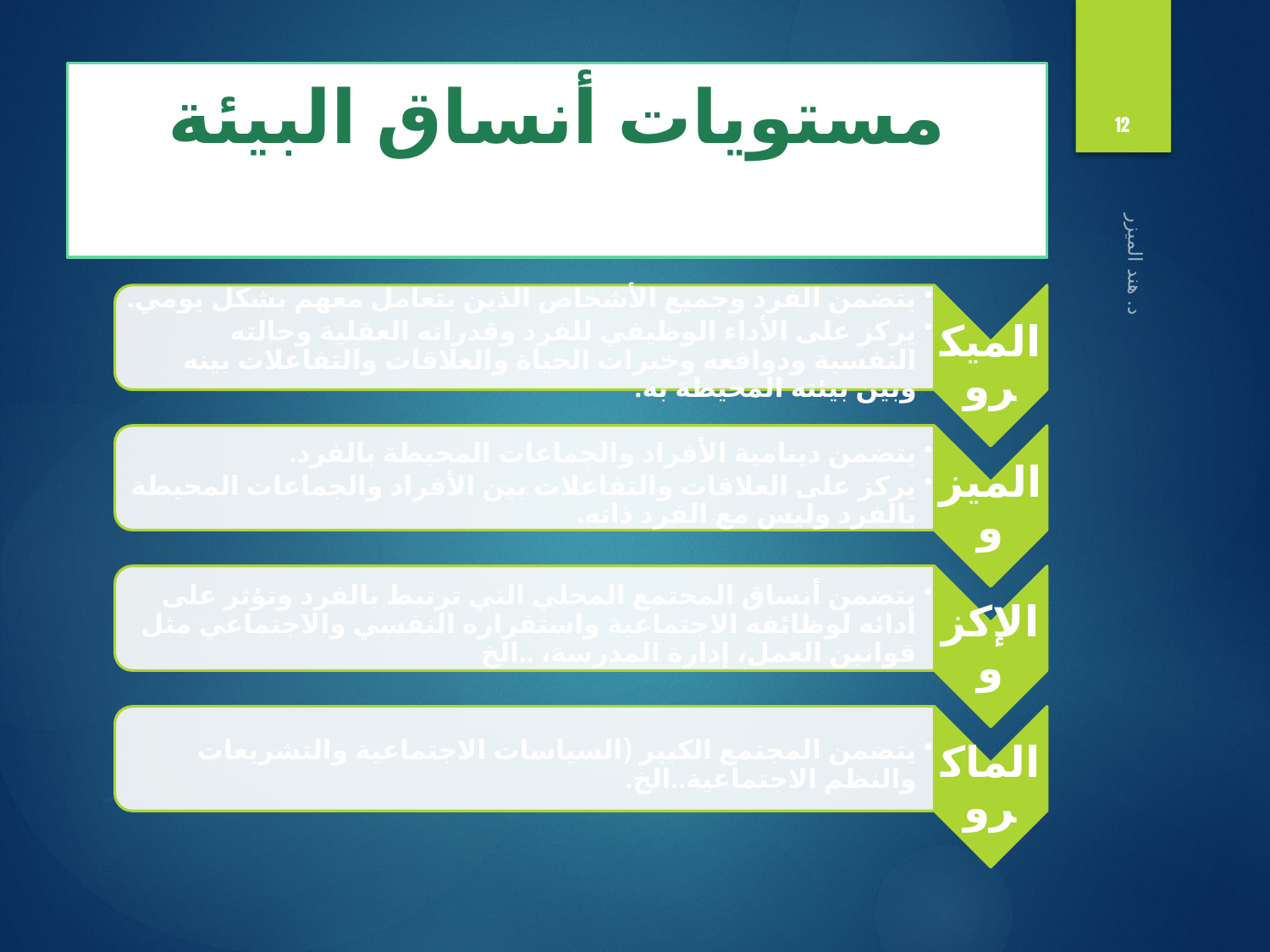

12
# مستويات أنساق البيئة
الميكرو
يتضمن الفرد وجميع الأشخاص الذين يتعامل معهم بشكل يومي.
يركز على الأداء الوظيفي للفرد وقدراته العقلية وحالته النفسية ودوافعه وخبرات الحياة والعلاقات والتفاعلات بينه وبين بيئته المحيطة به.
الميزو
يتضمن دينامية الأفراد والجماعات المحيطة بالفرد.
يركز على العلاقات والتفاعلات بين الأفراد والجماعات المحيطة بالفرد وليس مع الفرد ذاته.
الإكزو
يتضمن أنساق المجتمع المحلي التي ترتبط بالفرد وتؤثر على أدائه لوظائفه الاجتماعية واستقراره النفسي والاجتماعي مثل قوانين العمل، إدارة المدرسة، ..الخ
الماكرو
يتضمن المجتمع الكبير (السياسات الاجتماعية والتشريعات والنظم الاجتماعية..الخ.
د. هند الميزر